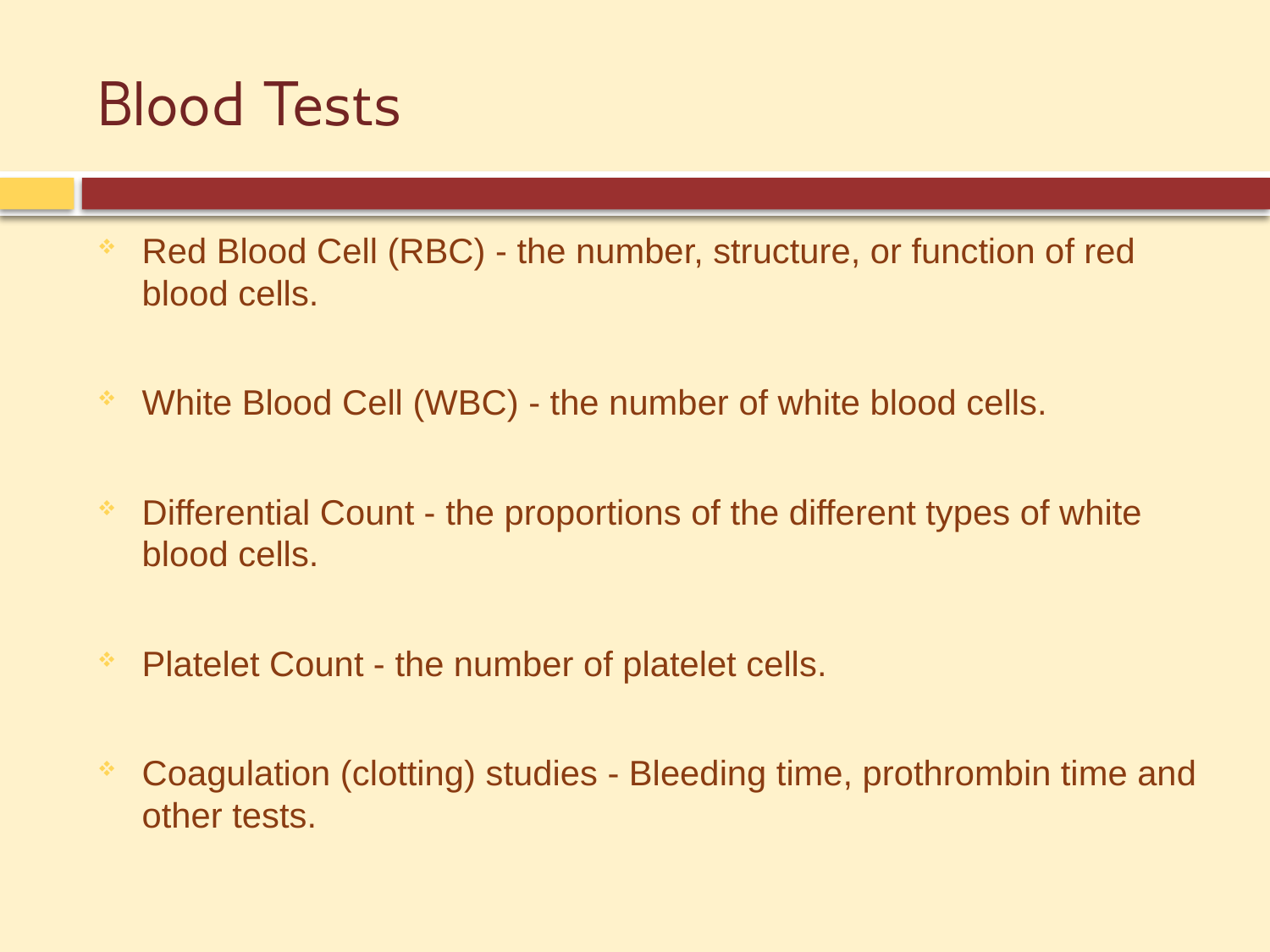

# Blood Tests
Red Blood Cell (RBC) - the number, structure, or function of red blood cells.

White Blood Cell (WBC) - the number of white blood cells.

Differential Count - the proportions of the different types of white blood cells.

Platelet Count - the number of platelet cells.

Coagulation (clotting) studies - Bleeding time, prothrombin time and other tests.